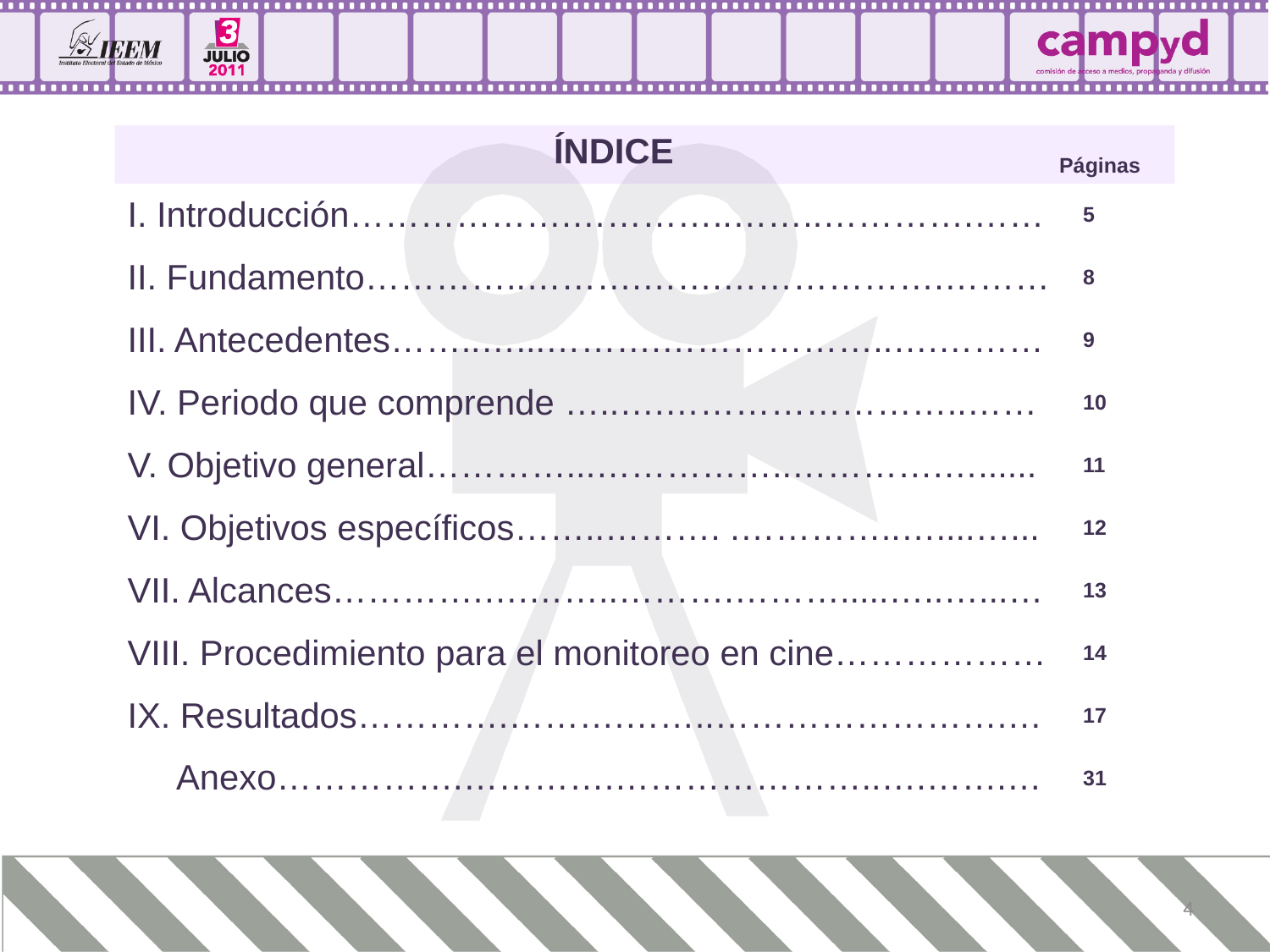

| ÍNDICE | Páginas |  |
| --- | --- | --- |
| I. Introducción……………….…………..……..………….…… |  | 5 |
| II. Fundamento…………..……….…….……………….……… |  | 8 |
| III. Antecedentes……..…...……….………………..….……… |  | 9 |
| IV. Periodo que comprende …..….……………………..…… |  | 10 |
| V. Objetivo general…………...……………..………….…...... |  | 11 |
| VI. Objetivos específicos……..………. .…………..…....…... |  | 12 |
| VII. Alcances………….….……..……….……….....…..…...… |  | 13 |
| VIII. Procedimiento para el monitoreo en cine……………… |  | 14 |
| IX. Resultados………….……….……..…………………….… |  | 17 |
| Anexo…………….………….…………………..….…….… |  | 31 |
4